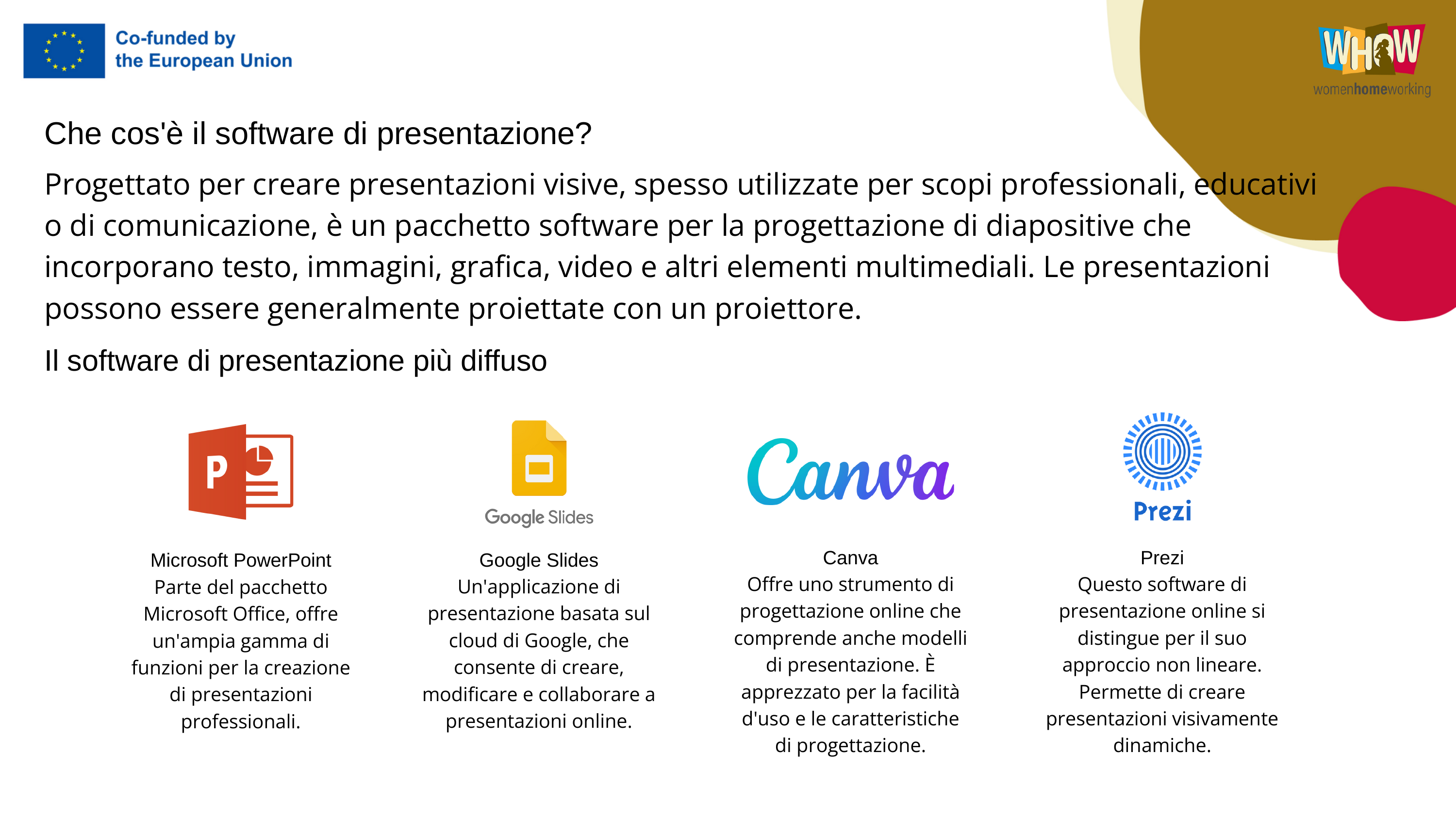

Che cos'è il software di presentazione?
Progettato per creare presentazioni visive, spesso utilizzate per scopi professionali, educativi o di comunicazione, è un pacchetto software per la progettazione di diapositive che incorporano testo, immagini, grafica, video e altri elementi multimediali. Le presentazioni possono essere generalmente proiettate con un proiettore.
Il software di presentazione più diffuso

Microsoft PowerPoint
Parte del pacchetto Microsoft Office, offre un'ampia gamma di funzioni per la creazione di presentazioni professionali.
Canva
Offre uno strumento di progettazione online che comprende anche modelli di presentazione. È apprezzato per la facilità d'uso e le caratteristiche di progettazione.
Prezi
Questo software di presentazione online si distingue per il suo approccio non lineare. Permette di creare presentazioni visivamente dinamiche.
Google Slides
Un'applicazione di presentazione basata sul cloud di Google, che consente di creare, modificare e collaborare a presentazioni online.